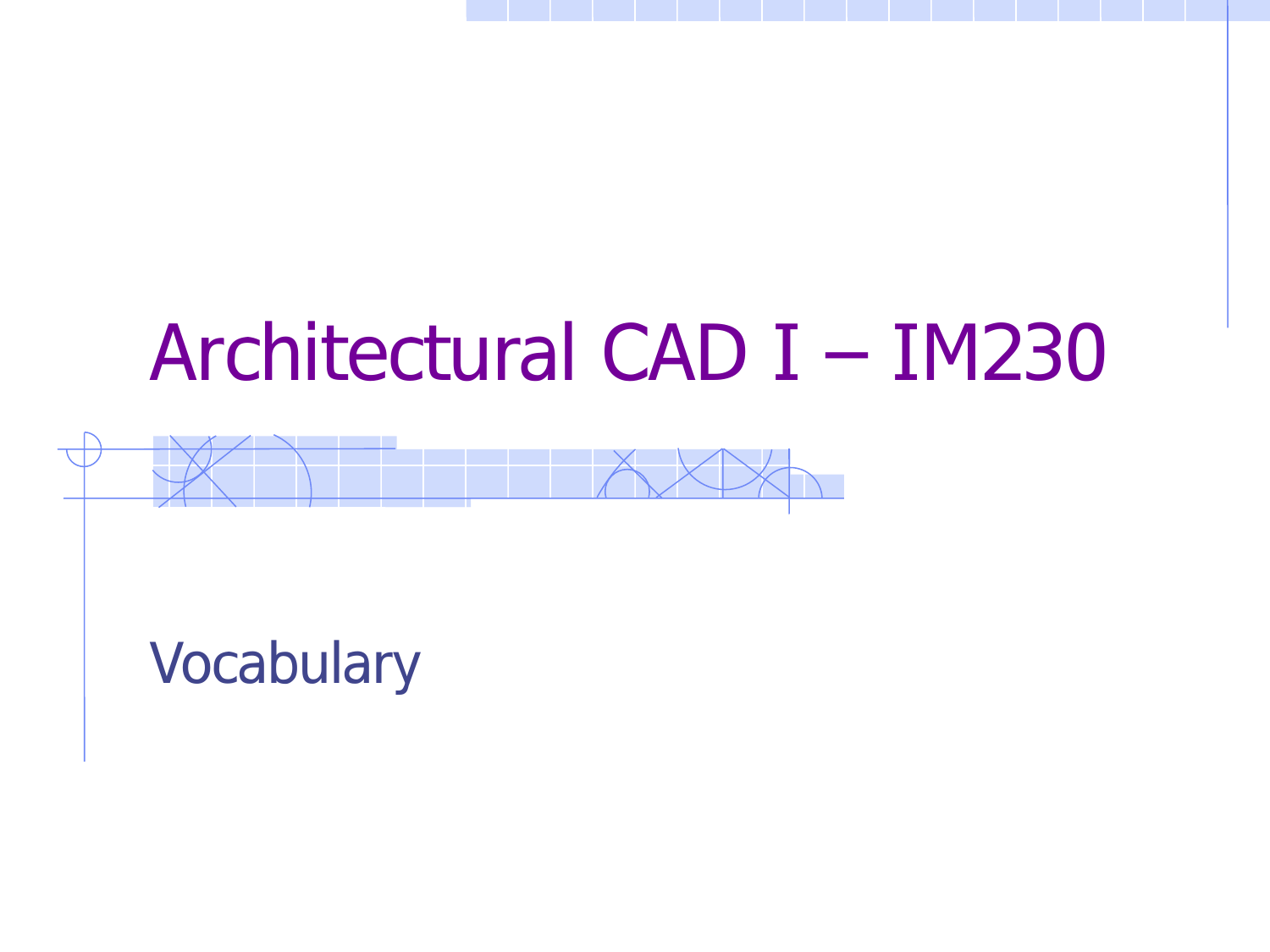

# Architectural CAD I – IM230
Vocabulary